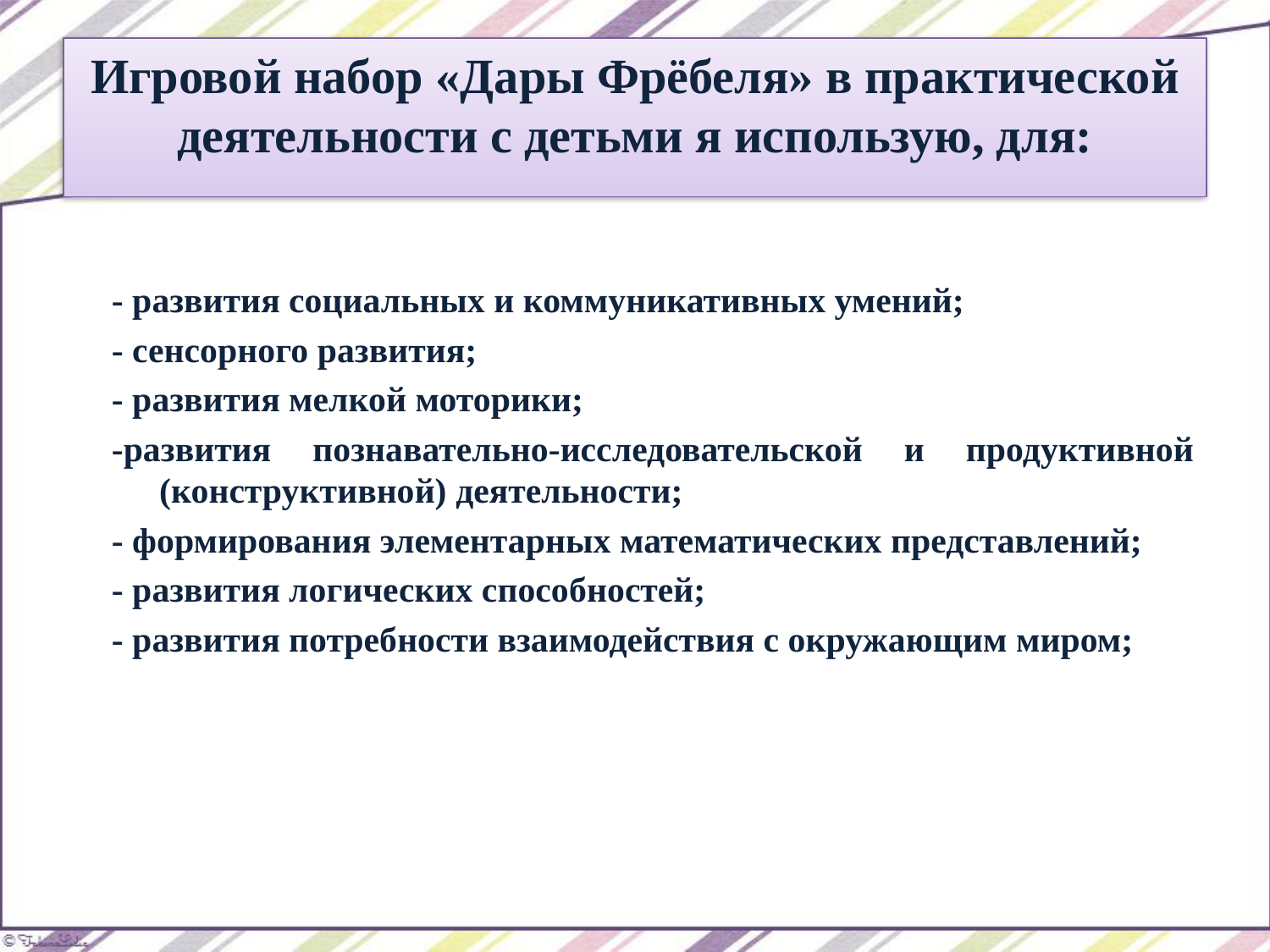

# Игровой набор «Дары Фрёбеля» в практической деятельности с детьми я использую, для:

- развития социальных и коммуникативных умений;
- сенсорного развития;
- развития мелкой моторики;
-развития познавательно-исследовательской и продуктивной (конструктивной) деятельности;
- формирования элементарных математических представлений;
- развития логических способностей;
- развития потребности взаимодействия с окружающим миром;